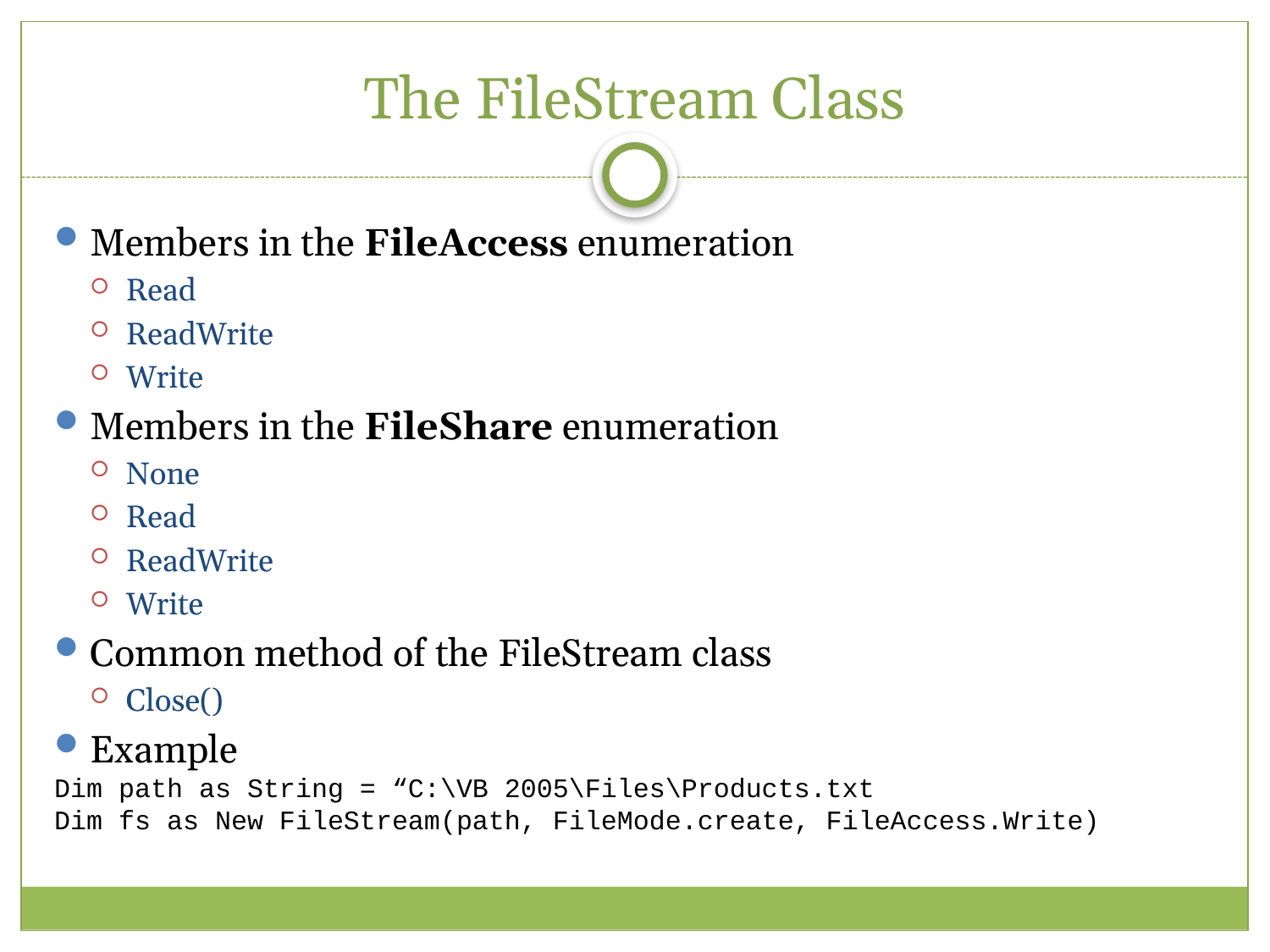

# The FileStream Class
Members in the FileAccess enumeration
Read
ReadWrite
Write
Members in the FileShare enumeration
None
Read
ReadWrite
Write
Common method of the FileStream class
Close()
Example
Dim path as String = “C:\VB 2005\Files\Products.txt
Dim fs as New FileStream(path, FileMode.create, FileAccess.Write)